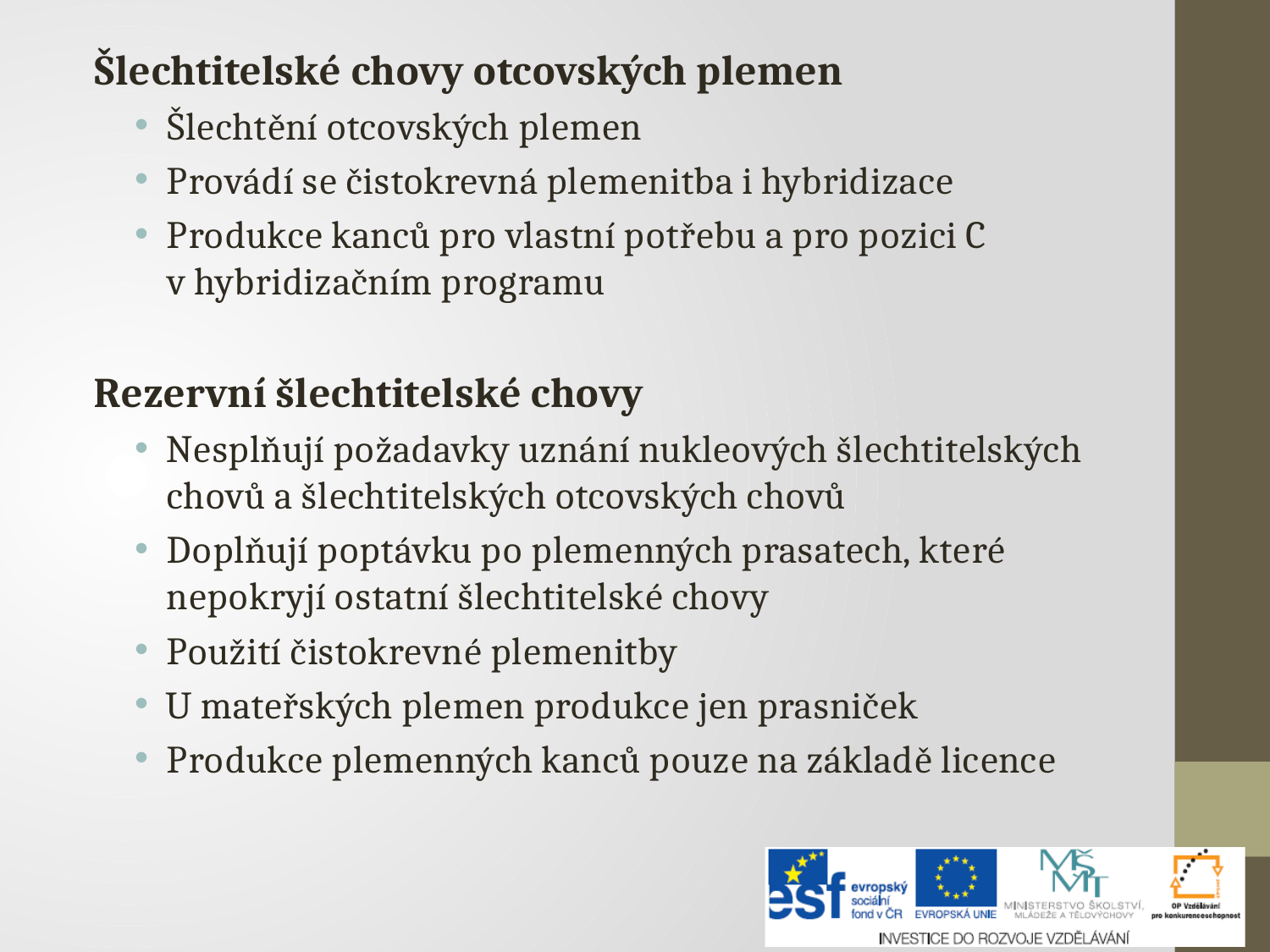

Šlechtitelské chovy otcovských plemen
Šlechtění otcovských plemen
Provádí se čistokrevná plemenitba i hybridizace
Produkce kanců pro vlastní potřebu a pro pozici C v hybridizačním programu

Rezervní šlechtitelské chovy
Nesplňují požadavky uznání nukleových šlechtitelských chovů a šlechtitelských otcovských chovů
Doplňují poptávku po plemenných prasatech, které nepokryjí ostatní šlechtitelské chovy
Použití čistokrevné plemenitby
U mateřských plemen produkce jen prasniček
Produkce plemenných kanců pouze na základě licence